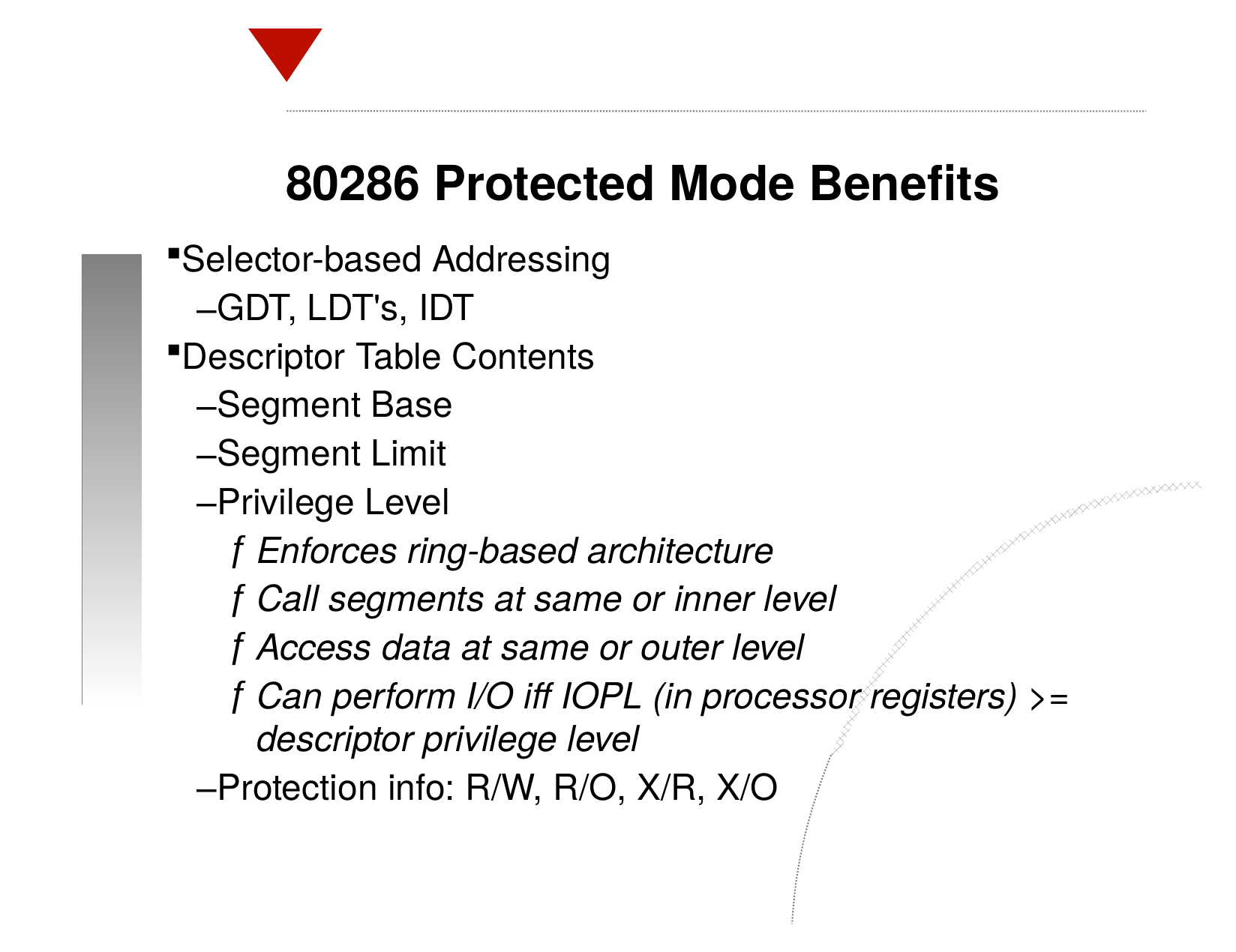

80286 Protected Mode Benefits
Selector-based Addressing
GDT, LDT's, IDT
Descriptor Table Contents
Segment Base
Segment Limit
Privilege Level
Enforces ring-based architecture
Call segments at same or inner level
Access data at same or outer level
Can perform I/O iff IOPL (in processor registers) >= descriptor privilege level
Protection info: R/W, R/O, X/R, X/O